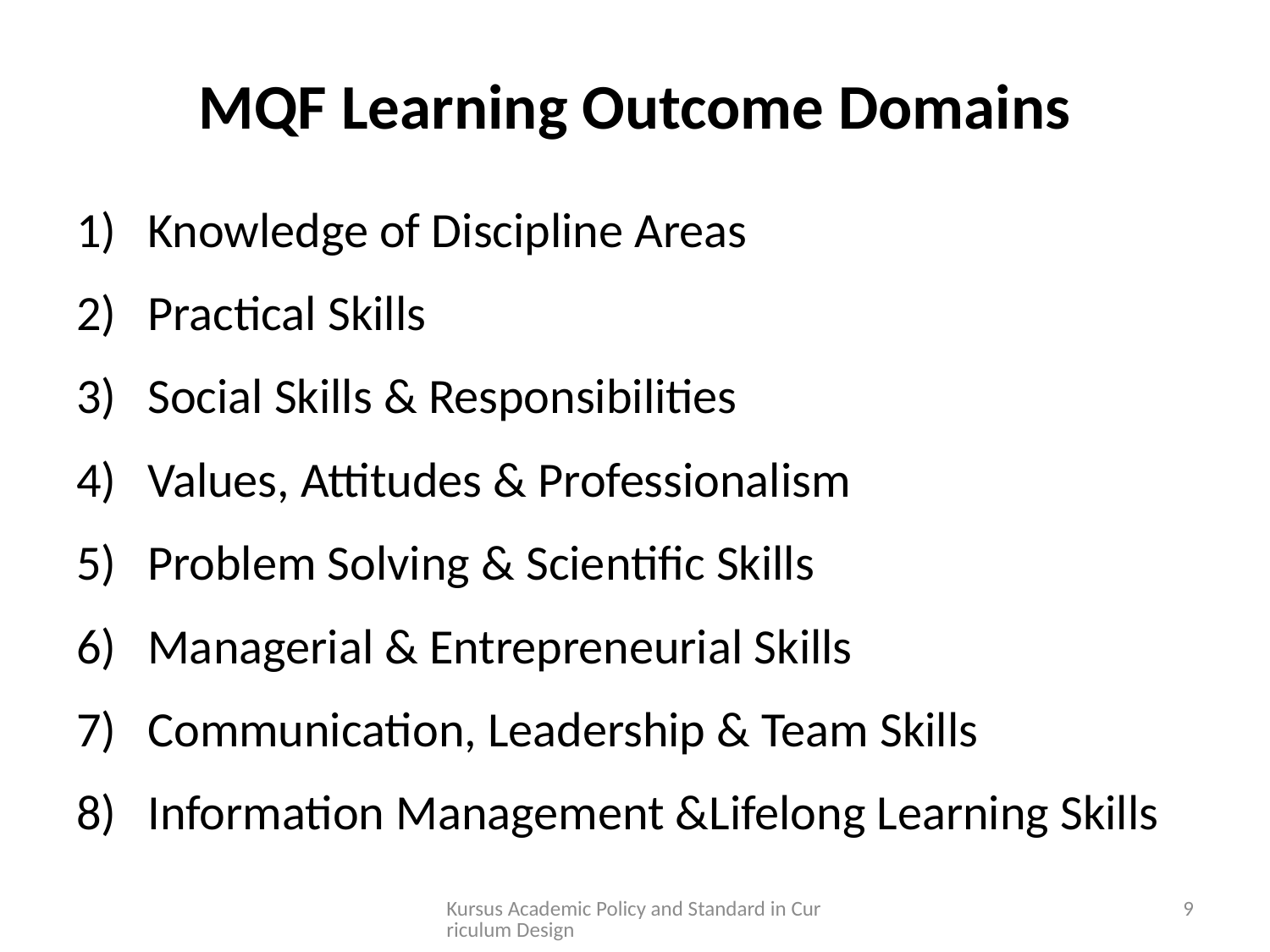

# MQF Learning Outcome Domains
Knowledge of Discipline Areas
Practical Skills
Social Skills & Responsibilities
Values, Attitudes & Professionalism
Problem Solving & Scientific Skills
Managerial & Entrepreneurial Skills
Communication, Leadership & Team Skills
Information Management &Lifelong Learning Skills
Kursus Academic Policy and Standard in Curriculum Design
9